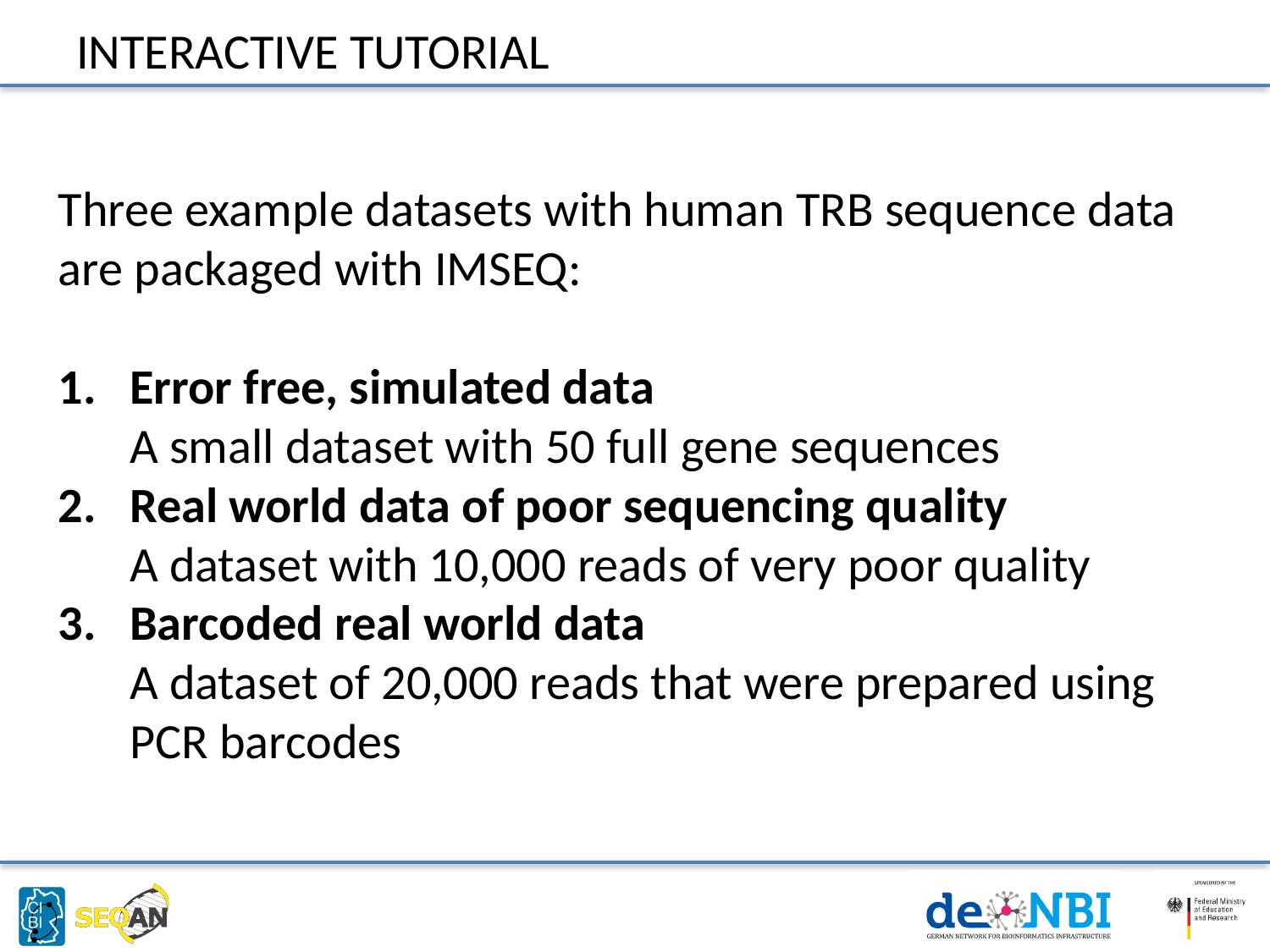

# Interactive Tutorial
Three example datasets with human TRB sequence data are packaged with IMSEQ:

Error free, simulated data
A small dataset with 50 full gene sequences
Real world data of poor sequencing quality
A dataset with 10,000 reads of very poor quality
Barcoded real world data
A dataset of 20,000 reads that were prepared using PCR barcodes